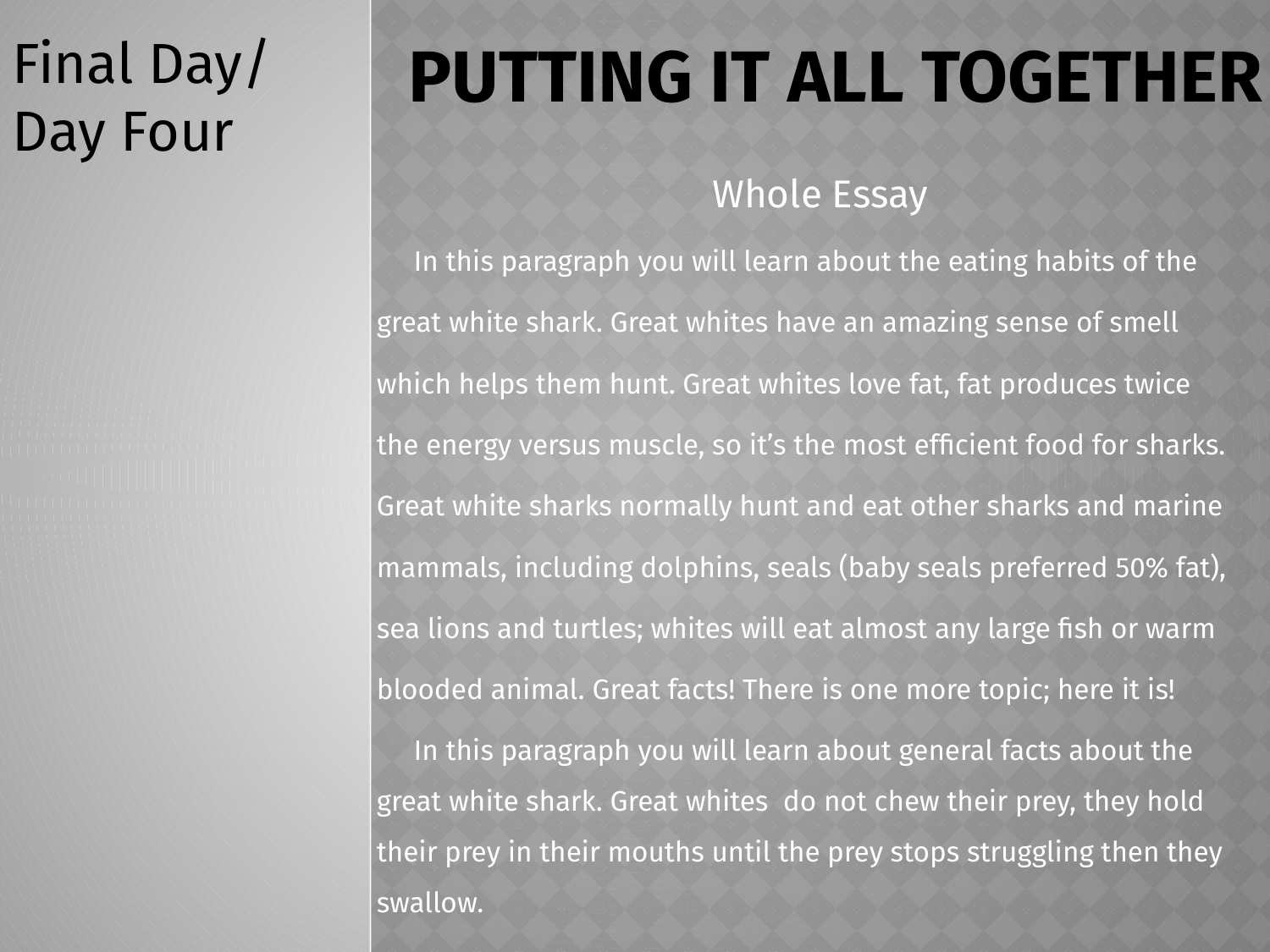

# Putting it all Together
Final Day/ Day Four
Whole Essay
     In this paragraph you will learn about the eating habits of the
great white shark. Great whites have an amazing sense of smell
which helps them hunt. Great whites love fat, fat produces twice
the energy versus muscle, so it’s the most efficient food for sharks.
Great white sharks normally hunt and eat other sharks and marine
mammals, including dolphins, seals (baby seals preferred 50% fat),
sea lions and turtles; whites will eat almost any large fish or warm
blooded animal. Great facts! There is one more topic; here it is!
     In this paragraph you will learn about general facts about the great white shark. Great whites  do not chew their prey, they hold their prey in their mouths until the prey stops struggling then they swallow.